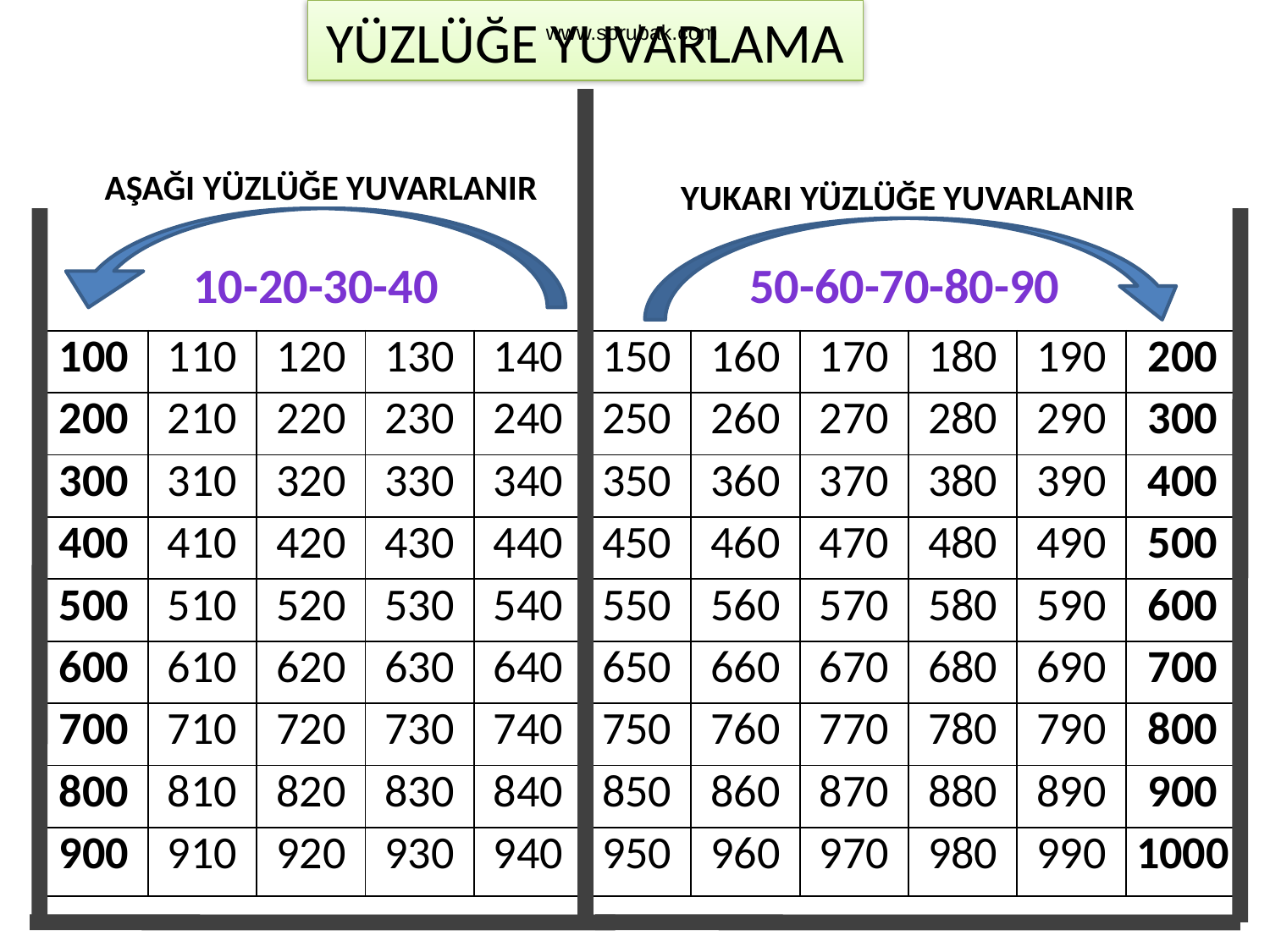

www.sorubak.com
YÜZLÜĞE YUVARLAMA
AŞAĞI YÜZLÜĞE YUVARLANIR
YUKARI YÜZLÜĞE YUVARLANIR

10-20-30-40
50-60-70-80-90
| 100 | 110 | 120 | 130 | 140 | 150 | 160 | 170 | 180 | 190 | 200 |
| --- | --- | --- | --- | --- | --- | --- | --- | --- | --- | --- |
| 200 | 210 | 220 | 230 | 240 | 250 | 260 | 270 | 280 | 290 | 300 |
| 300 | 310 | 320 | 330 | 340 | 350 | 360 | 370 | 380 | 390 | 400 |
| 400 | 410 | 420 | 430 | 440 | 450 | 460 | 470 | 480 | 490 | 500 |
| 500 | 510 | 520 | 530 | 540 | 550 | 560 | 570 | 580 | 590 | 600 |
| 600 | 610 | 620 | 630 | 640 | 650 | 660 | 670 | 680 | 690 | 700 |
| 700 | 710 | 720 | 730 | 740 | 750 | 760 | 770 | 780 | 790 | 800 |
| 800 | 810 | 820 | 830 | 840 | 850 | 860 | 870 | 880 | 890 | 900 |
| 900 | 910 | 920 | 930 | 940 | 950 | 960 | 970 | 980 | 990 | 1000 |